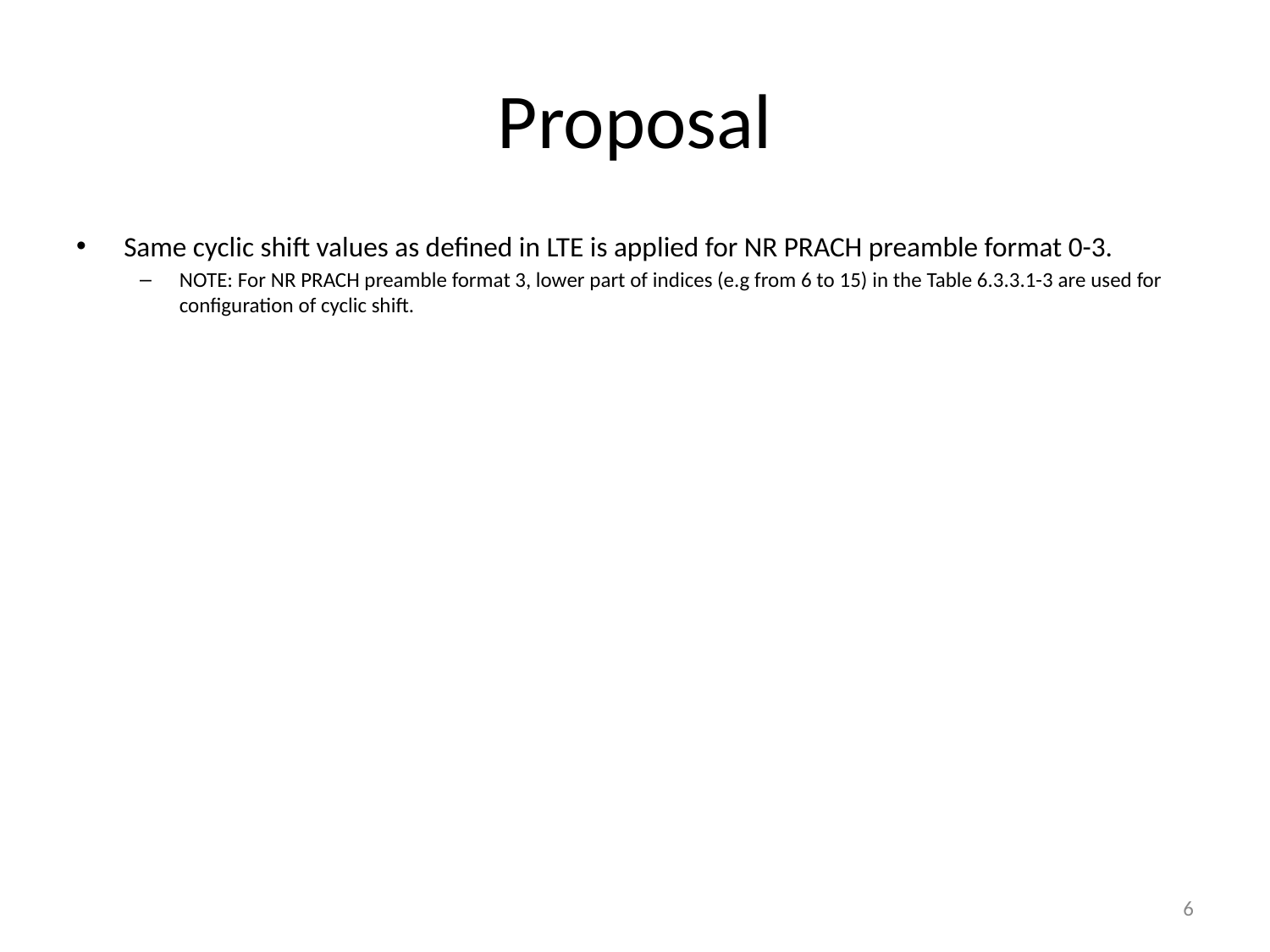

# Proposal
Same cyclic shift values as defined in LTE is applied for NR PRACH preamble format 0-3.
NOTE: For NR PRACH preamble format 3, lower part of indices (e.g from 6 to 15) in the Table 6.3.3.1-3 are used for configuration of cyclic shift.
6